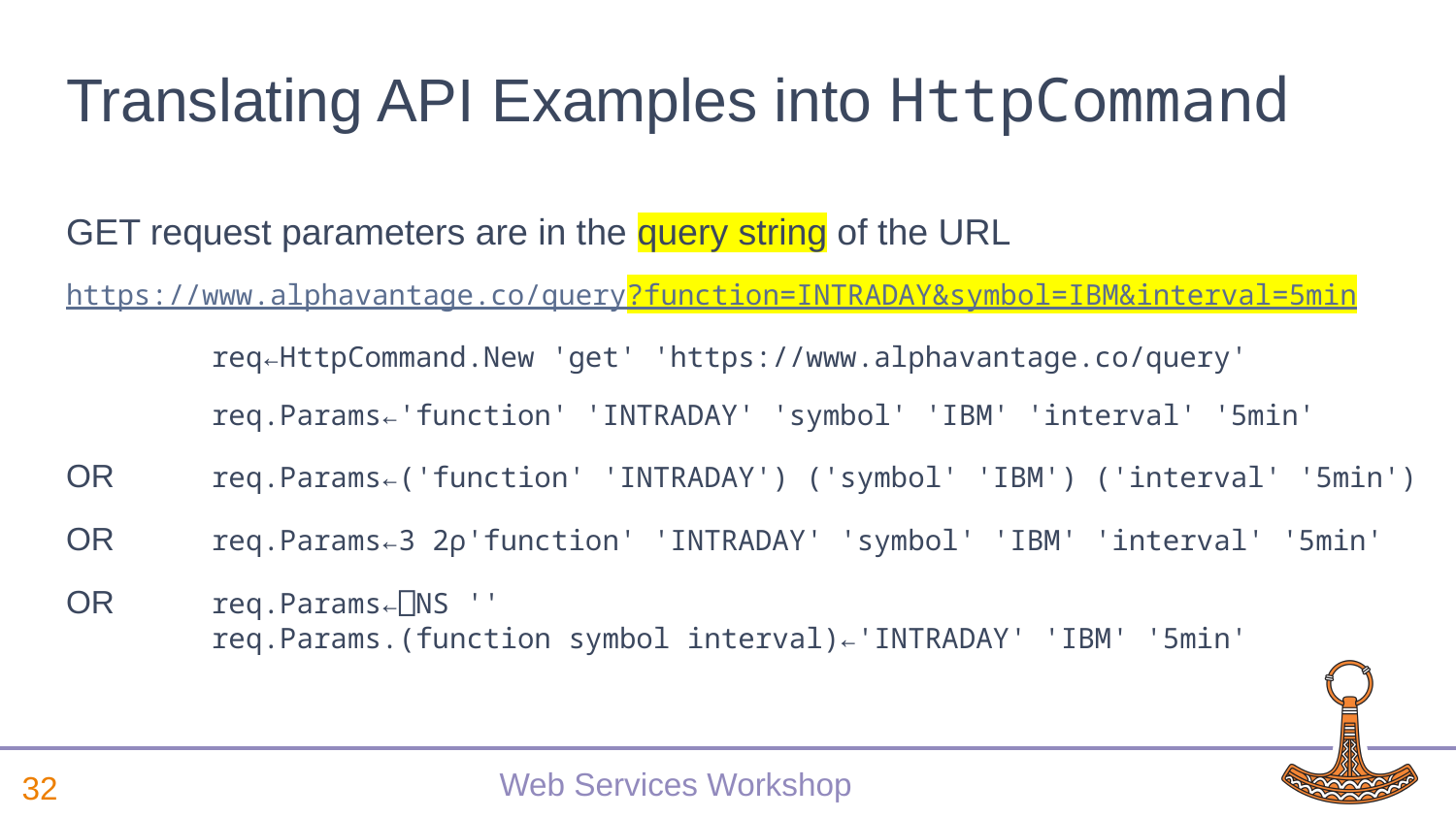

# Translating API Examples into HttpCommand
GET request parameters are in the query string of the URL
https://www.alphavantage.co/query?function=INTRADAY&symbol=IBM&interval=5min
      	req←HttpCommand.New 'get' 'https://www.alphavantage.co/query'
      	req.Params←'function' 'INTRADAY' 'symbol' 'IBM' 'interval' '5min'
OR    	req.Params←('function' 'INTRADAY') ('symbol' 'IBM') ('interval' '5min')
OR    	req.Params←3 2⍴'function' 'INTRADAY' 'symbol' 'IBM' 'interval' '5min'
OR	req.Params←⎕NS ''
      	req.Params.(function symbol interval)←'INTRADAY' 'IBM' '5min'